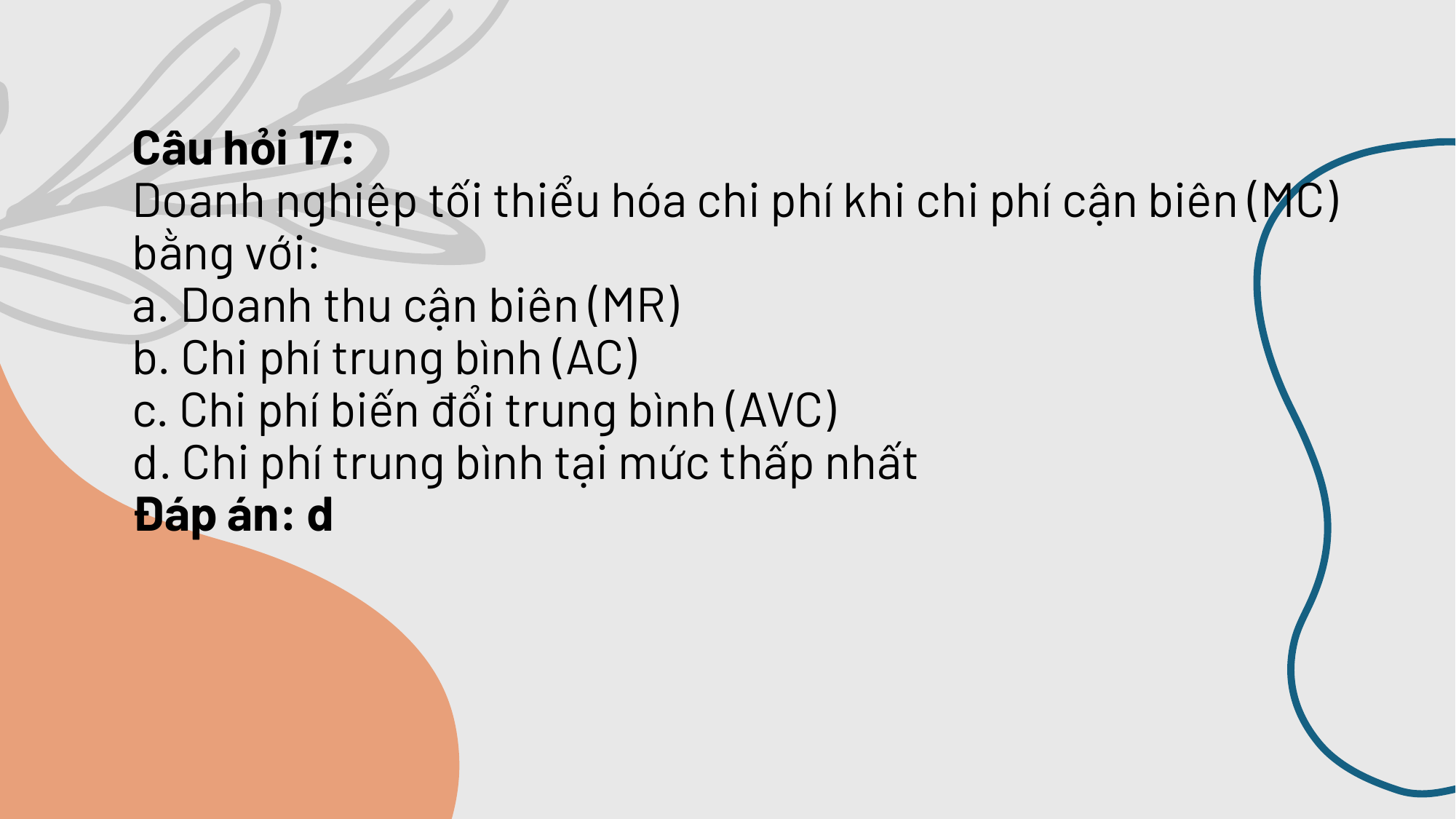

# Câu hỏi 17: Doanh nghiệp tối thiểu hóa chi phí khi chi phí cận biên (MC) bằng với: a. Doanh thu cận biên (MR) b. Chi phí trung bình (AC) c. Chi phí biến đổi trung bình (AVC) d. Chi phí trung bình tại mức thấp nhất Đáp án: d